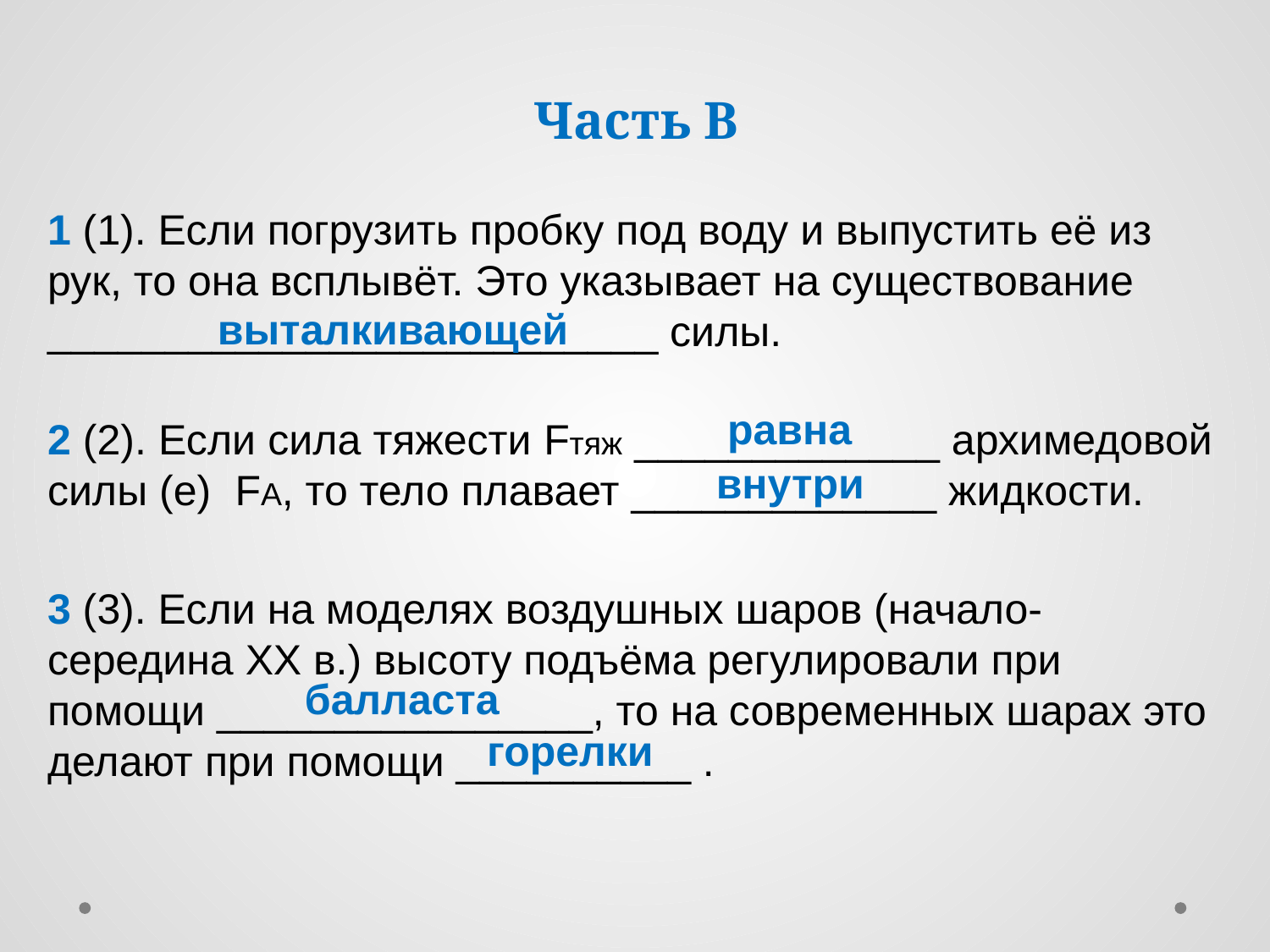

# Часть В
1 (1). Если погрузить пробку под воду и выпустить её из рук, то она всплывёт. Это указывает на существование __________________________ силы.
выталкивающей
равна
2 (2). Если сила тяжести Fтяж _____________ архимедовой силы (е)  FA, то тело плавает _____________ жидкости.
  внутри
3 (3). Если на моделях воздушных шаров (начало-середина XX в.) высоту подъёма регулировали при помощи ________________, то на современных шарах это делают при помощи __________ .
балласта
горелки